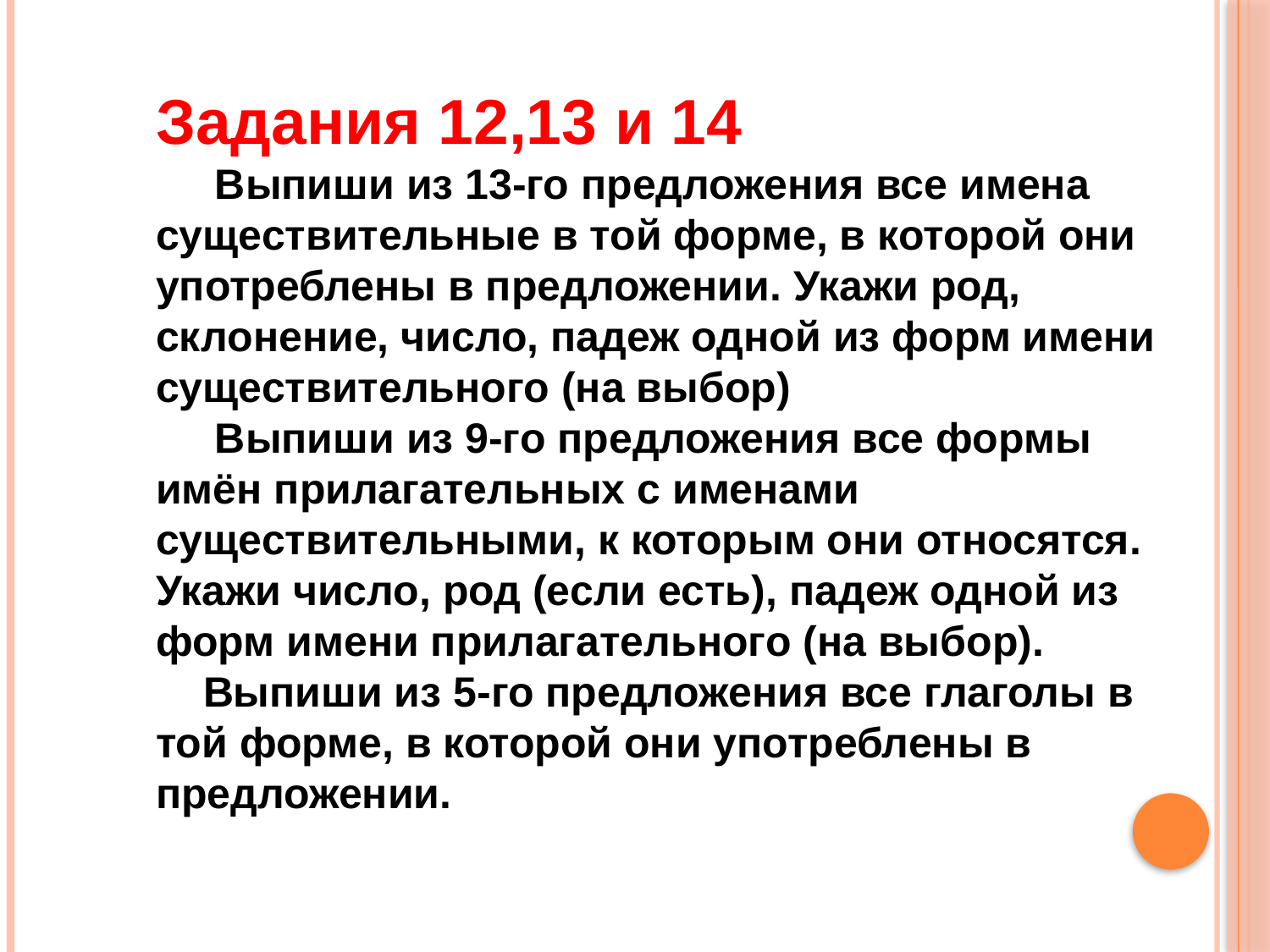

Задания 12,13 и 14
     Выпиши из 13-го предложения все имена существительные в той форме, в которой они употреблены в предложении. Укажи род, склонение, число, падеж одной из форм имени существительного (на выбор)
     Выпиши из 9-го предложения все формы имён прилагательных с именами существительными, к которым они относятся. Укажи число, род (если есть), падеж одной из форм имени прилагательного (на выбор).
    Выпиши из 5-го предложения все глаголы в той форме, в которой они употреблены в предложении.